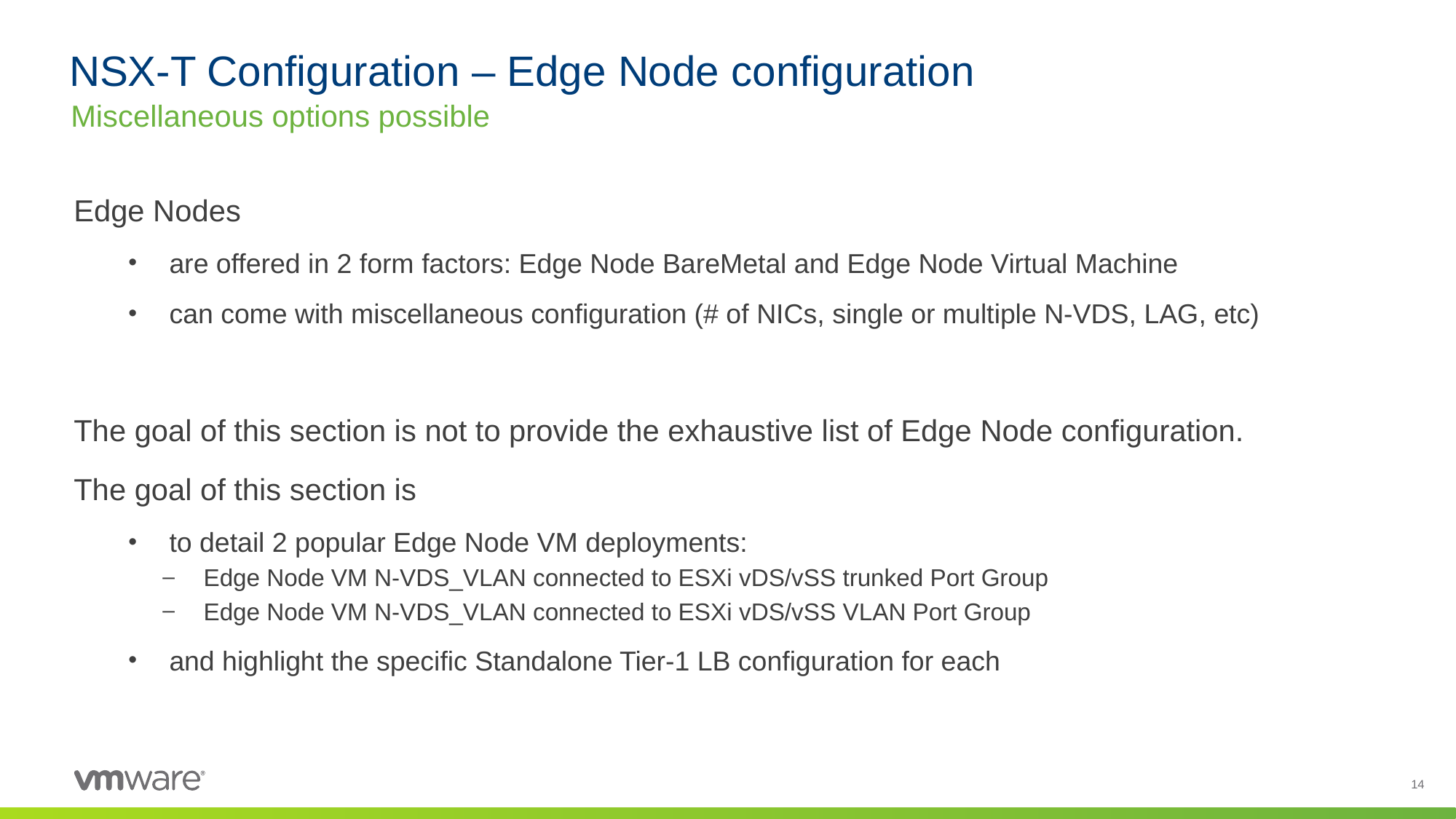

# NSX-T Configuration – Edge Node configuration
Miscellaneous options possible
Edge Nodes
are offered in 2 form factors: Edge Node BareMetal and Edge Node Virtual Machine
can come with miscellaneous configuration (# of NICs, single or multiple N-VDS, LAG, etc)

The goal of this section is not to provide the exhaustive list of Edge Node configuration.
The goal of this section is
to detail 2 popular Edge Node VM deployments:
Edge Node VM N-VDS_VLAN connected to ESXi vDS/vSS trunked Port Group
Edge Node VM N-VDS_VLAN connected to ESXi vDS/vSS VLAN Port Group
and highlight the specific Standalone Tier-1 LB configuration for each